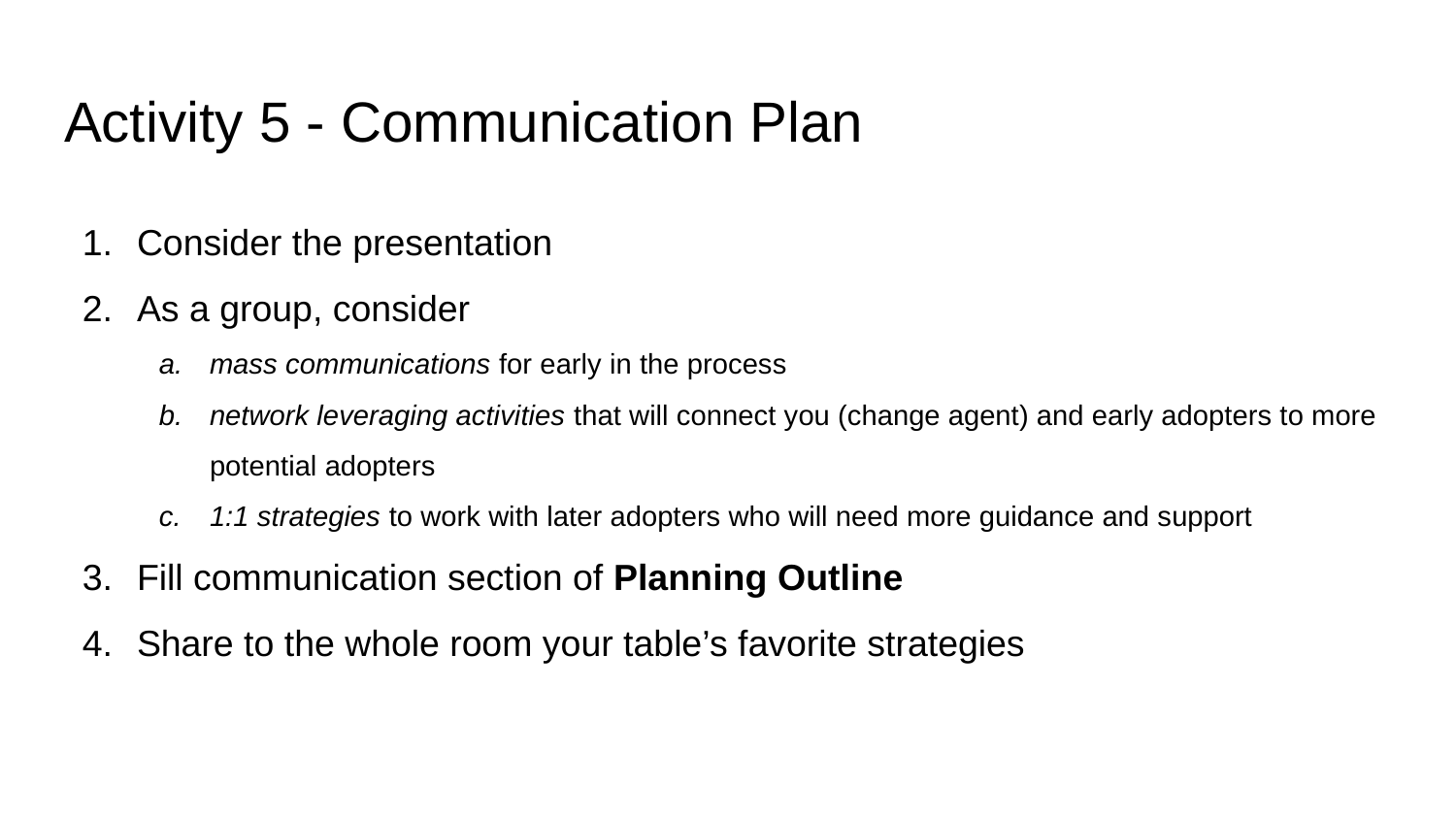

# Activity 5 - Communication Plan
Consider the presentation
As a group, consider
mass communications for early in the process
network leveraging activities that will connect you (change agent) and early adopters to more potential adopters
1:1 strategies to work with later adopters who will need more guidance and support
Fill communication section of Planning Outline
Share to the whole room your table’s favorite strategies